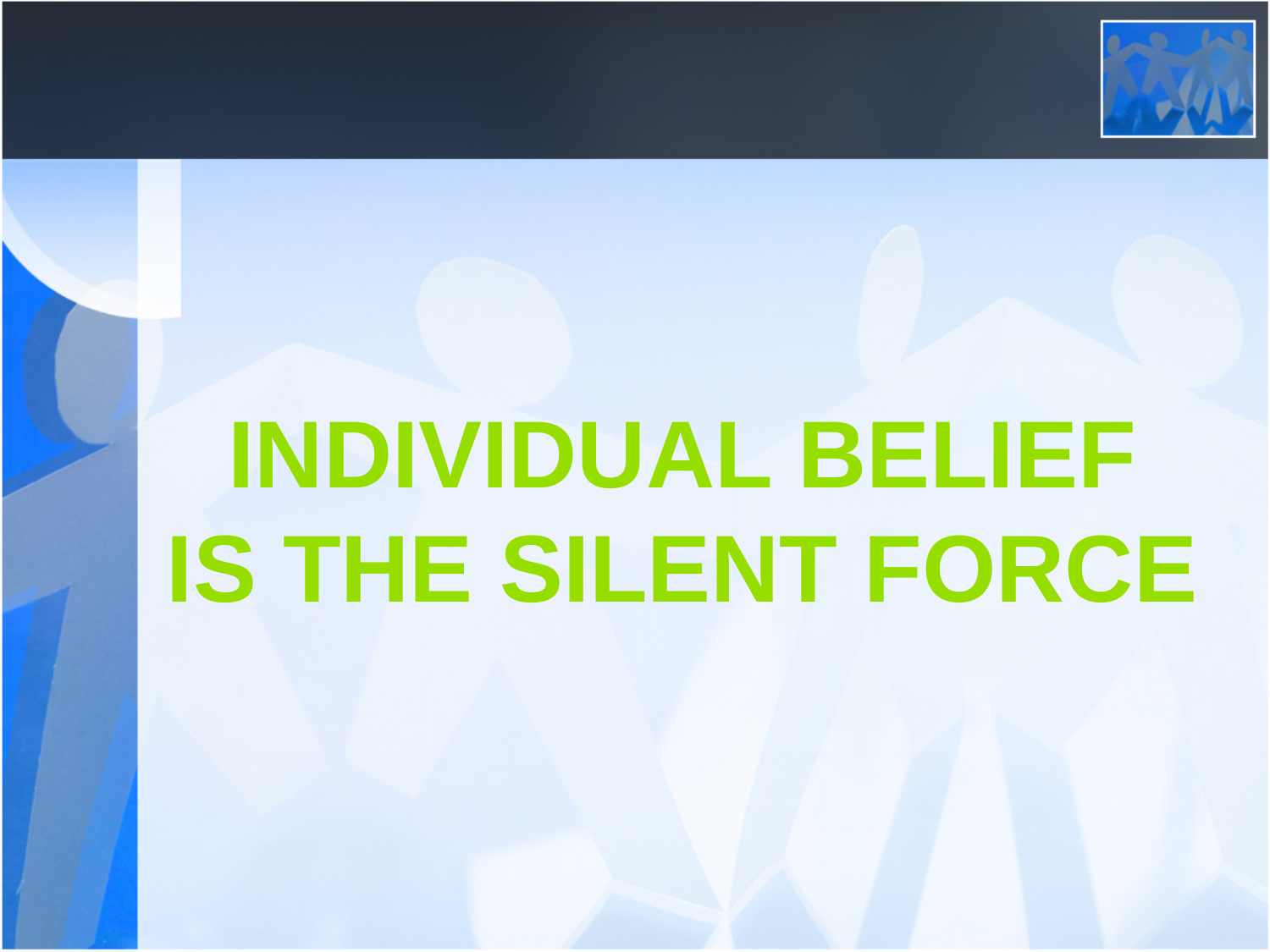

#

Individual belief
IS THE SILENT FORCE